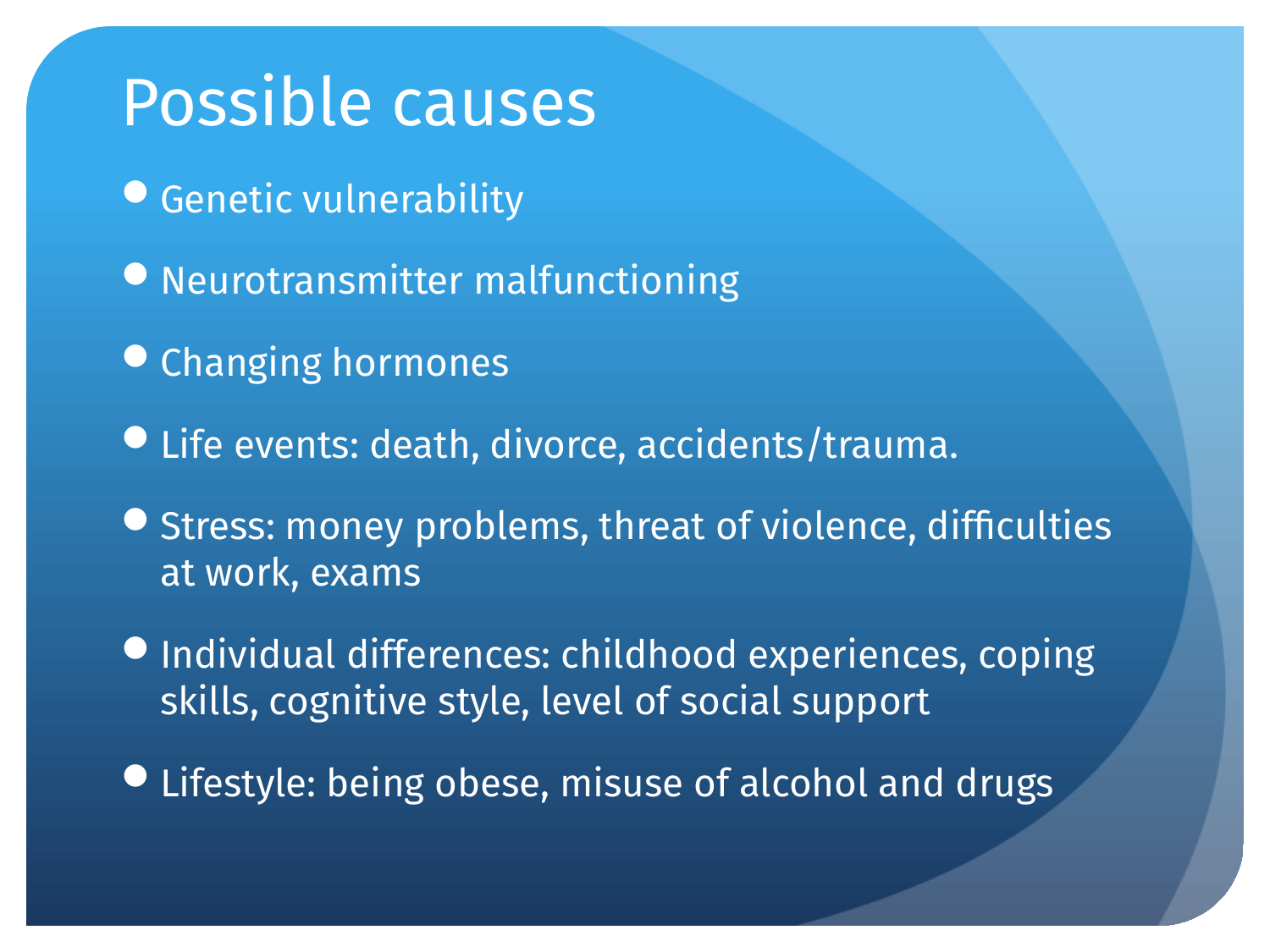

# Possible causes
Genetic vulnerability
Neurotransmitter malfunctioning
Changing hormones
Life events: death, divorce, accidents/trauma.
Stress: money problems, threat of violence, difficulties at work, exams
Individual differences: childhood experiences, coping skills, cognitive style, level of social support
Lifestyle: being obese, misuse of alcohol and drugs